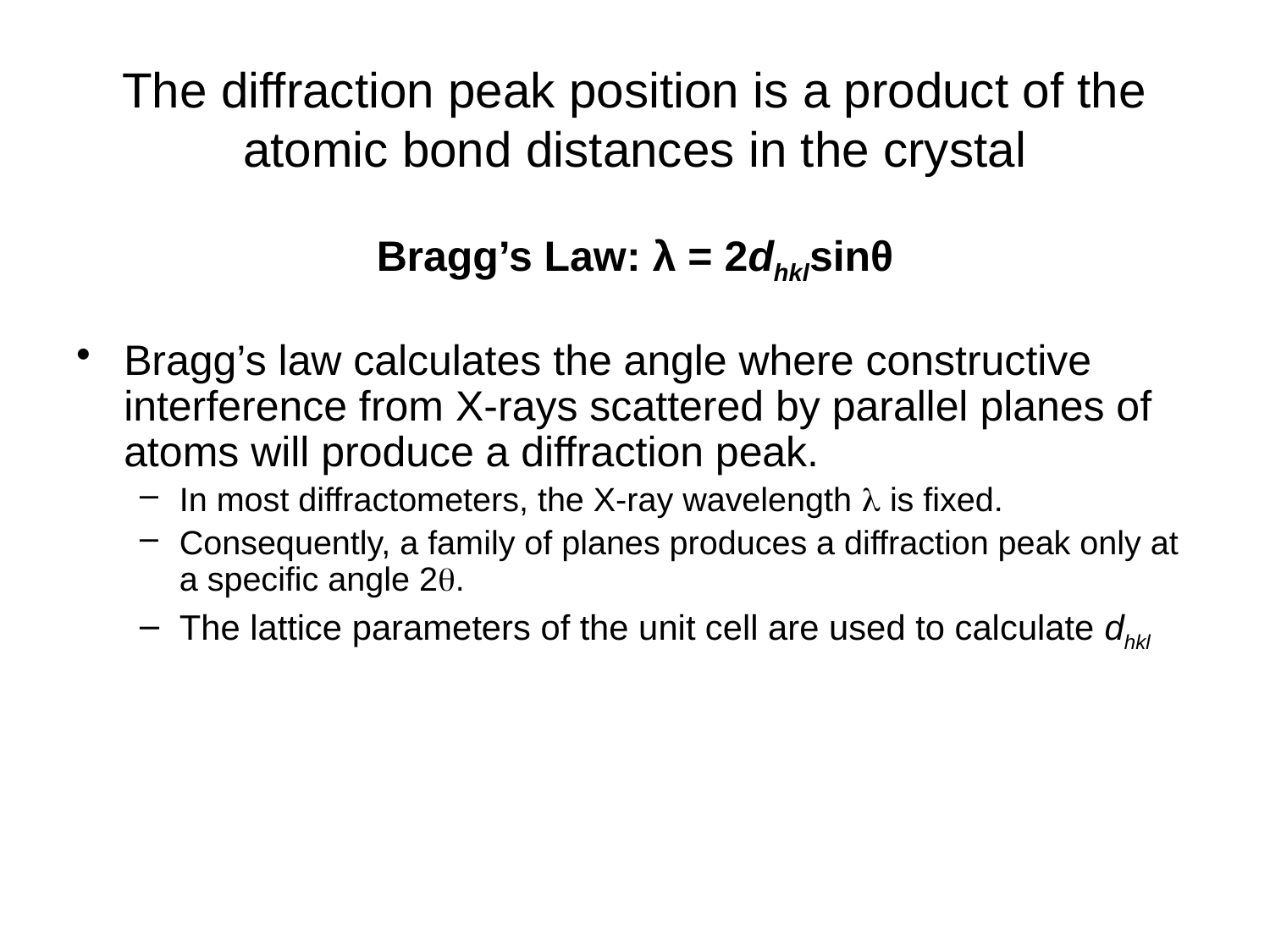

# The diffraction peak position is a product of the atomic bond distances in the crystal
Bragg’s Law: λ = 2dhklsinθ

Bragg’s law calculates the angle where constructive interference from X-rays scattered by parallel planes of atoms will produce a diffraction peak.
In most diffractometers, the X-ray wavelength λ is fixed.
Consequently, a family of planes produces a diffraction peak only at a specific angle 2θ.
The lattice parameters of the unit cell are used to calculate dhkl